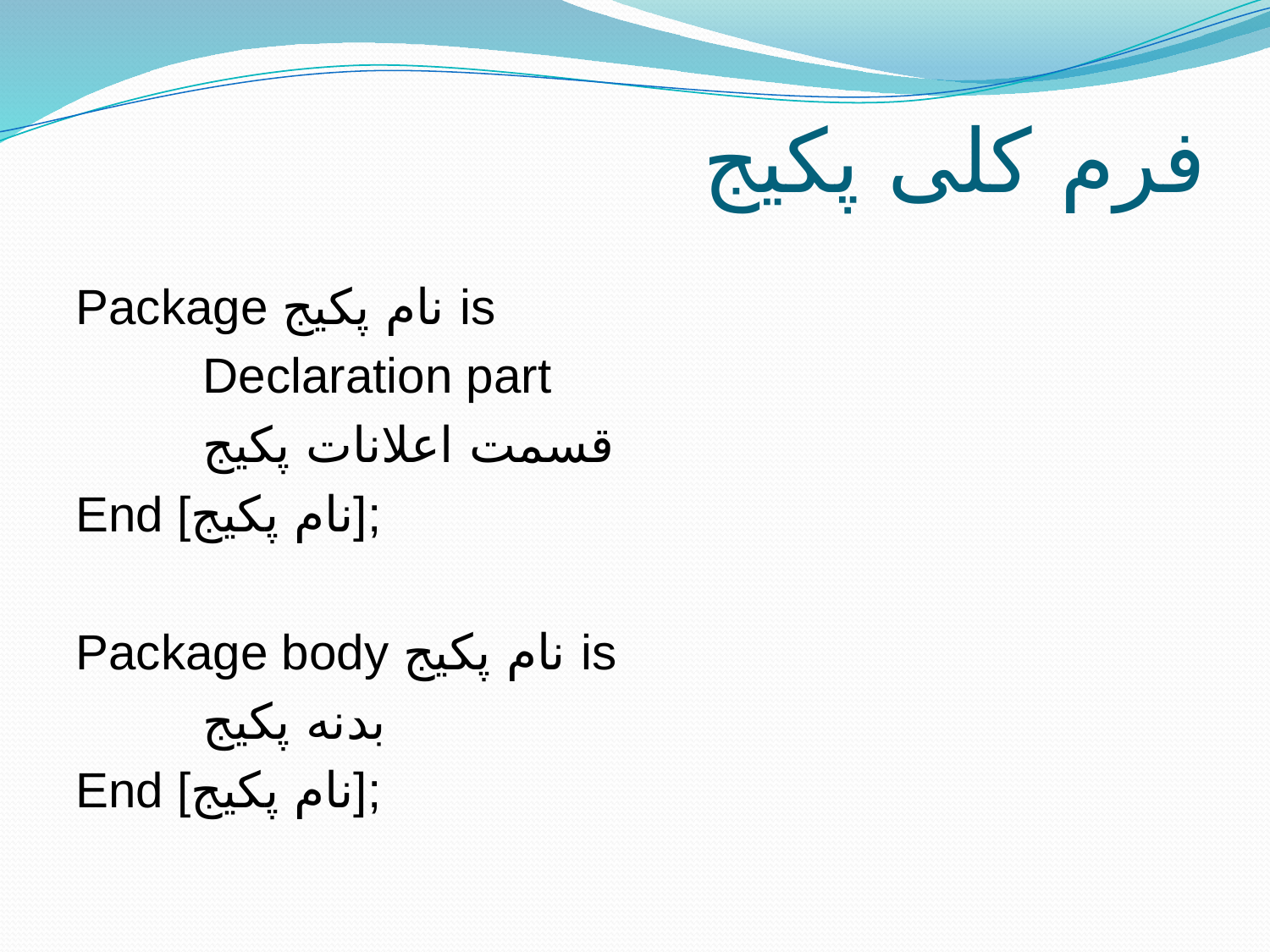

# فرم کلی پکیج
Package نام پکیج is
	Declaration part
	قسمت اعلانات پکیج
End [نام پکیج];

Package body نام پکیج is
	بدنه پکیج
End [نام پکیج];